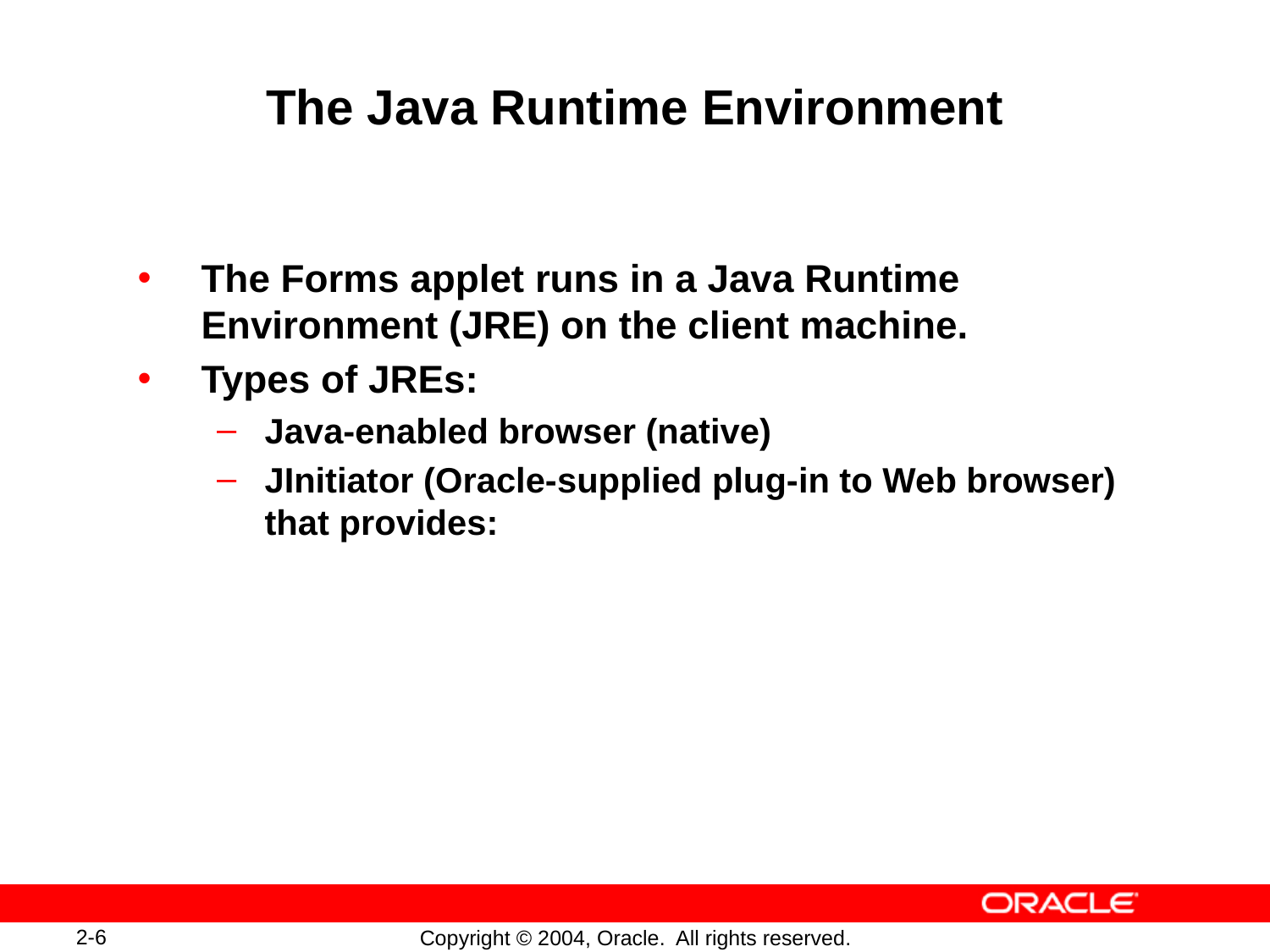

# The Java Runtime Environment
The Forms applet runs in a Java Runtime Environment (JRE) on the client machine.
Types of JREs:
Java-enabled browser (native)
JInitiator (Oracle-supplied plug-in to Web browser) that provides: